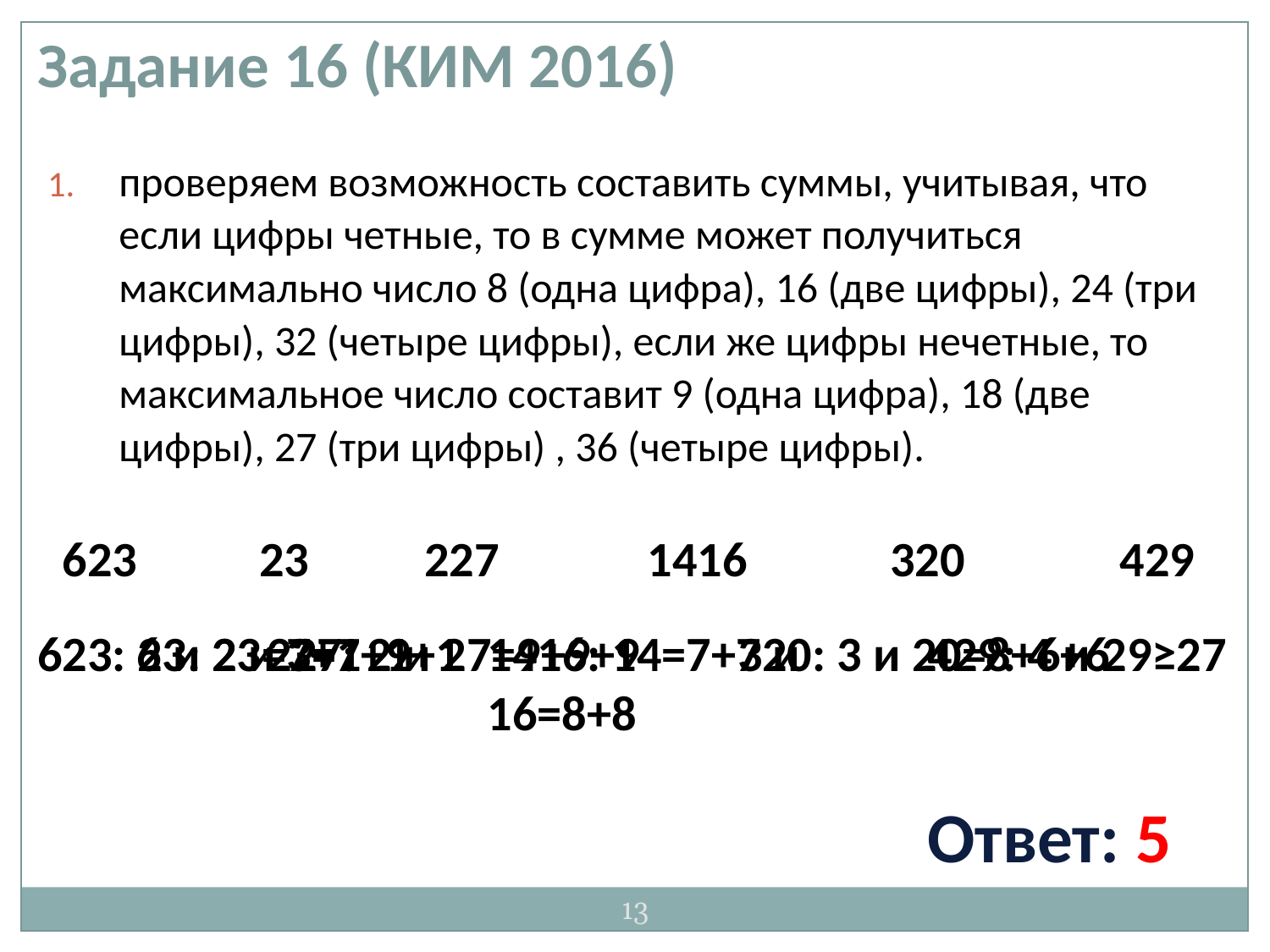

Задание 16 (КИМ 2016)
проверяем возможность составить суммы, учитывая, что если цифры четные, то в сумме может получиться максимально число 8 (одна цифра), 16 (две цифры), 24 (три цифры), 32 (четыре цифры), если же цифры нечетные, то максимальное число составит 9 (одна цифра), 18 (две цифры), 27 (три цифры) , 36 (четыре цифры).
623
23
227
1416
320
429
623: 6 и 23=7+7+9
23: 2 и 3=1+1+1
227: 2 и 27=9+9+9
1416: 14=7+7 и 16=8+8
320: 3 и 20=8+6+6
429: 4 и 29≥27
13
Ответ: 5
13